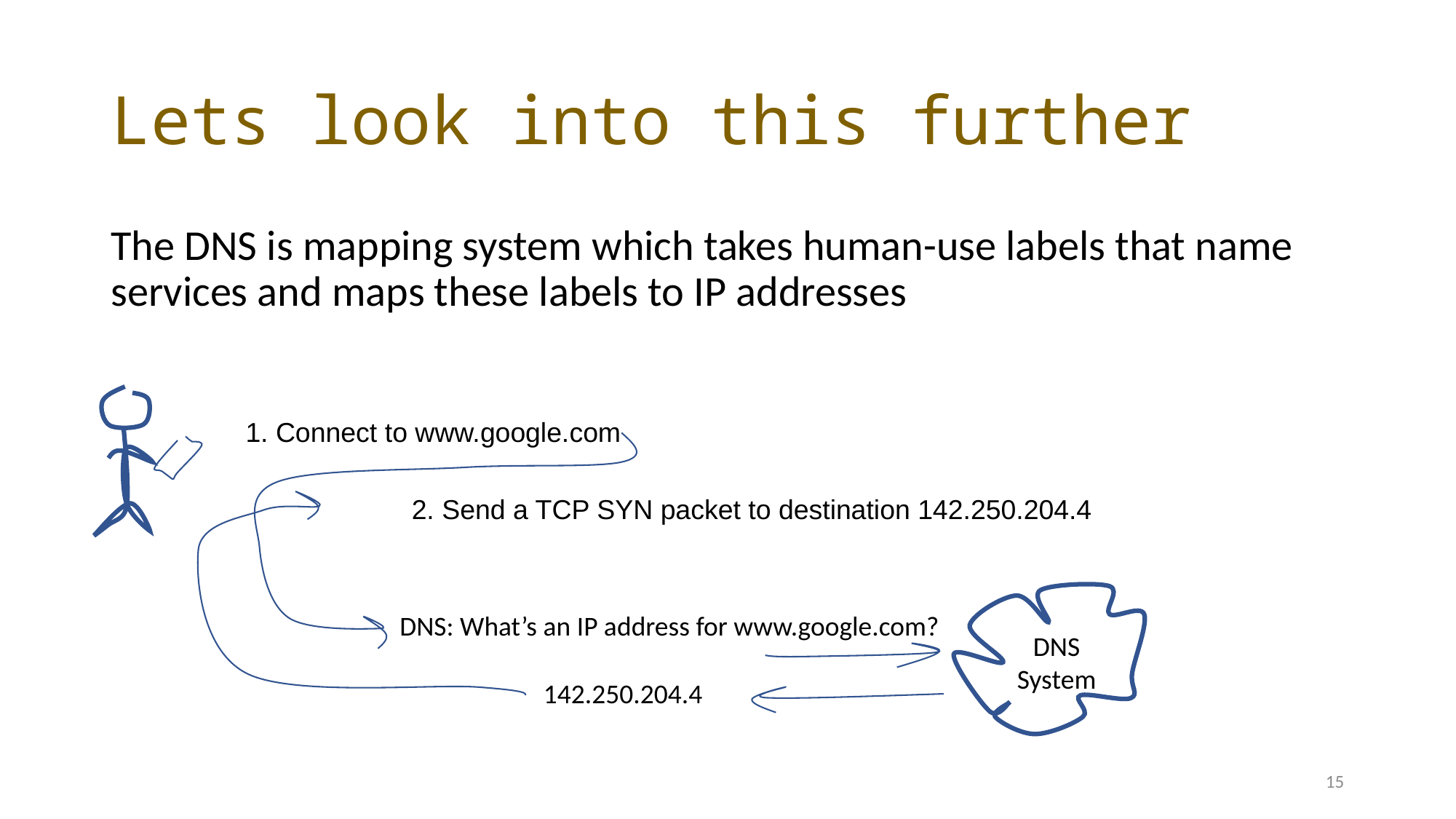

# Lets look into this further
The DNS is mapping system which takes human-use labels that name services and maps these labels to IP addresses

1. Connect to www.google.com

2. Send a TCP SYN packet to destination 142.250.204.4

DNS: What’s an IP address for www.google.com?
DNS
System

142.250.204.4

15